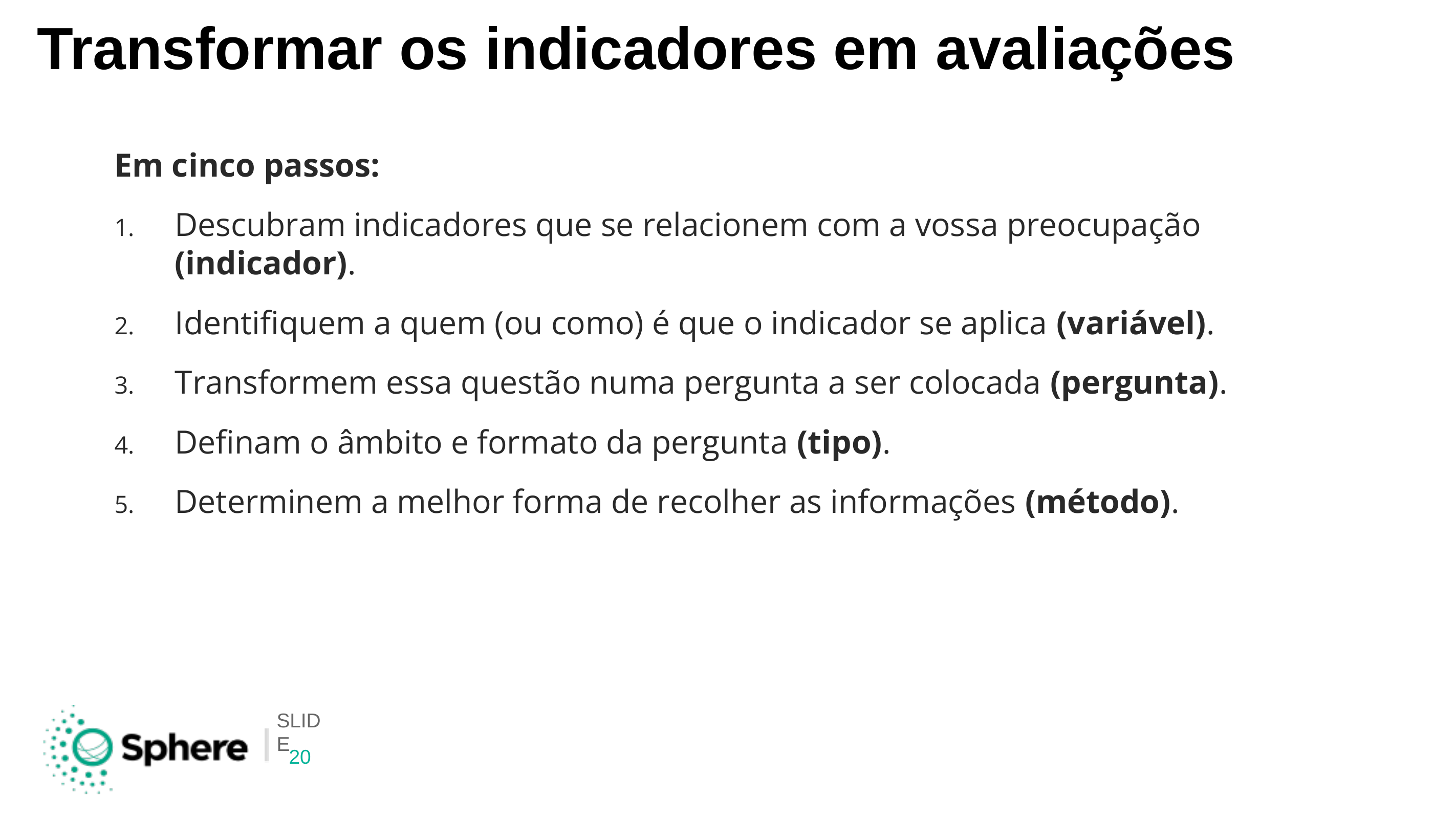

# Transformar os indicadores em avaliações
Em cinco passos:
Descubram indicadores que se relacionem com a vossa preocupação (indicador).
Identifiquem a quem (ou como) é que o indicador se aplica (variável).
Transformem essa questão numa pergunta a ser colocada (pergunta).
Definam o âmbito e formato da pergunta (tipo).
Determinem a melhor forma de recolher as informações (método).

20